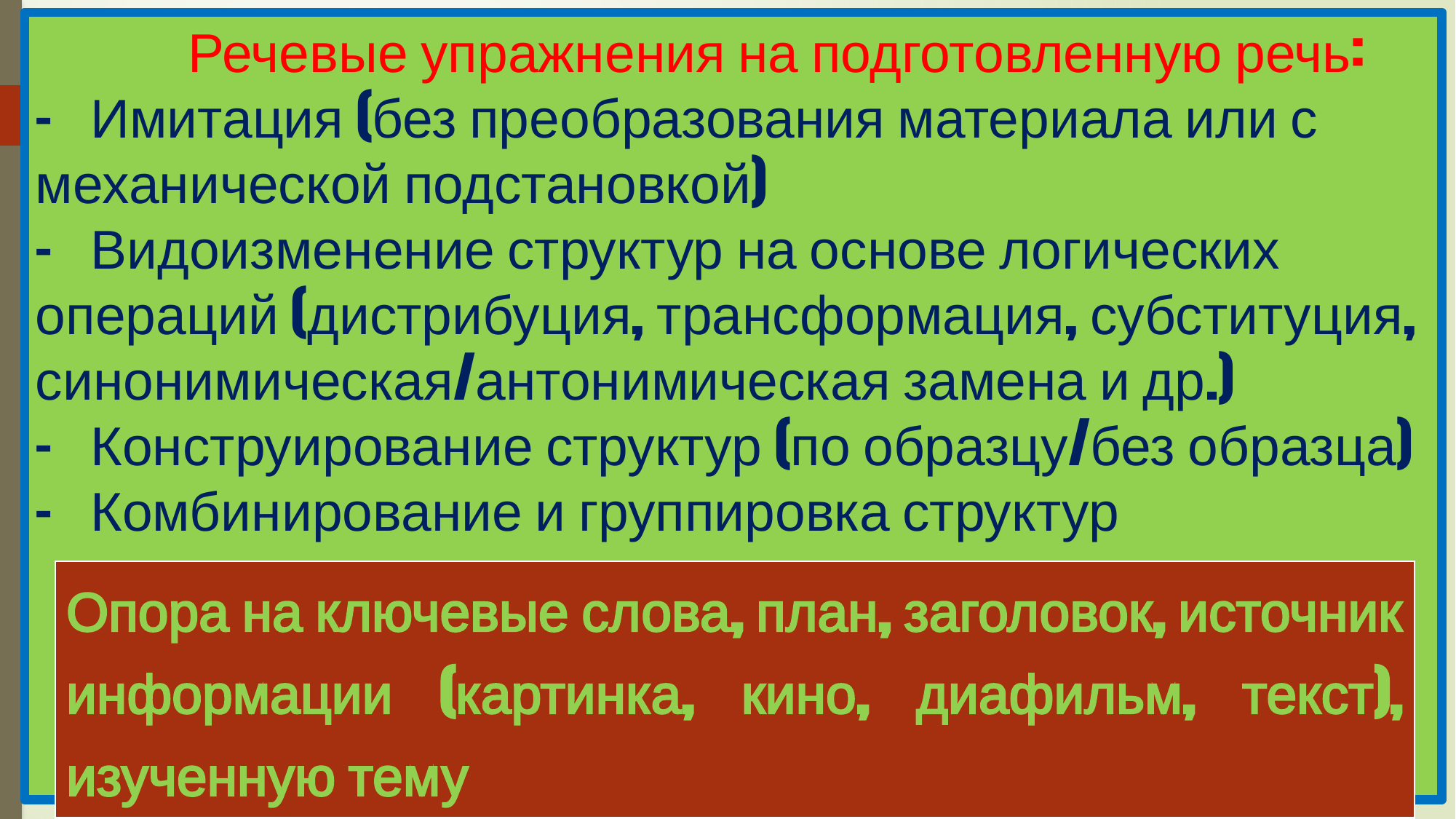

# Речевые упражнения на подготовленную речь: -   Имитация (без преобразования материала или с механической подстановкой) -   Видоизменение структур на основе логических операций (дистрибуция, трансформация, субституция, синонимическая/антонимическая замена и др.) -   Конструирование структур (по образцу/без образца) -   Комбинирование и группировка структур
| Опора на ключевые слова, план, заголовок, источник информации (картинка, кино, диафильм, текст), изученную тему |
| --- |